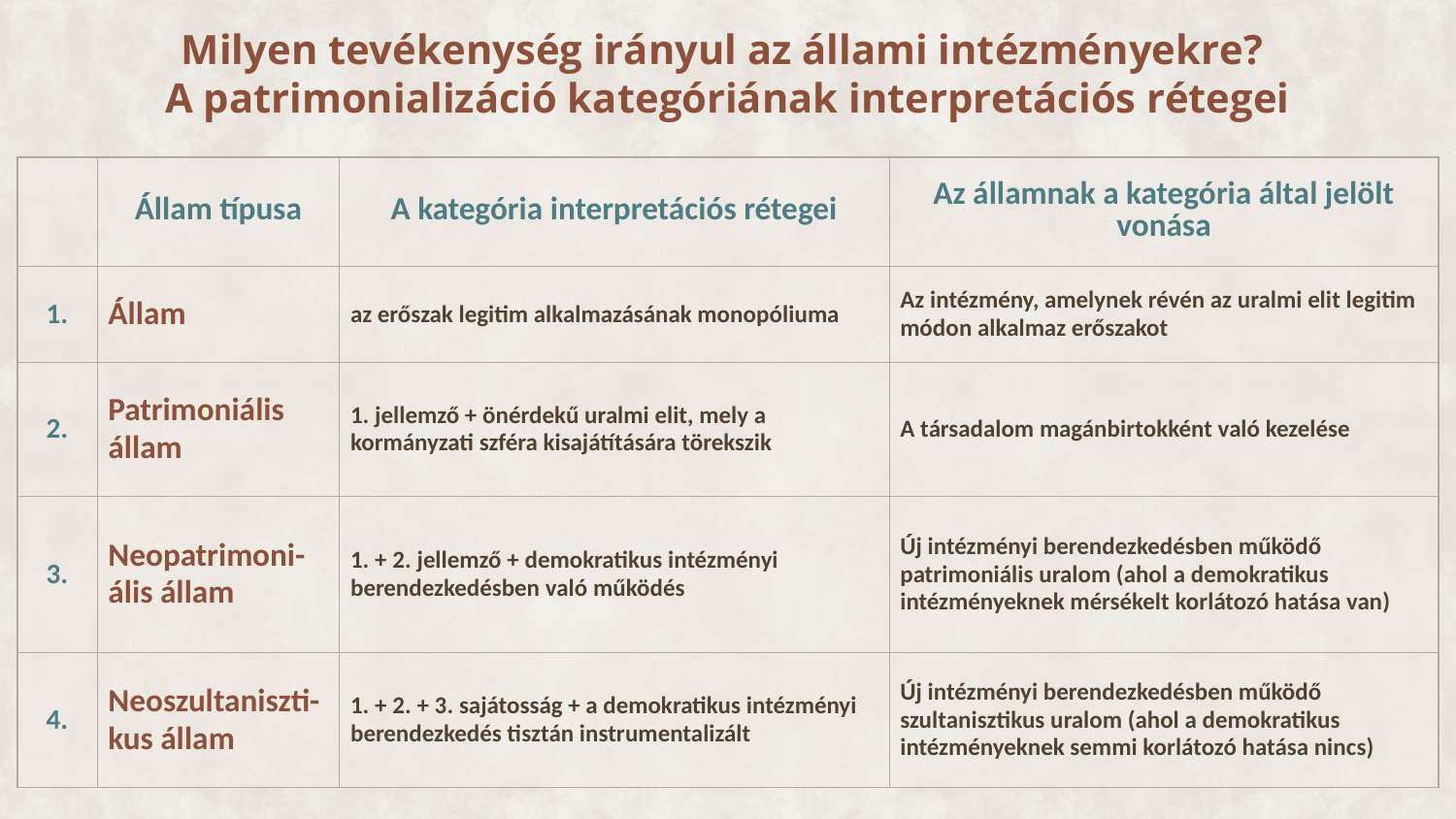

# Milyen tevékenység irányul az állami intézményekre? A patrimonializáció kategóriának interpretációs rétegei
|  | Állam típusa | A kategória interpretációs rétegei | Az államnak a kategória által jelölt vonása |
| --- | --- | --- | --- |
| 1. | Állam | az erőszak legitim alkalmazásának monopóliuma | Az intézmény, amelynek révén az uralmi elit legitim módon alkalmaz erőszakot |
| 2. | Patrimoniális állam | 1. jellemző + önérdekű uralmi elit, mely a kormányzati szféra kisajátítására törekszik | A társadalom magánbirtokként való kezelése |
| 3. | Neopatrimoni-ális állam | 1. + 2. jellemző + demokratikus intézményi berendezkedésben való működés | Új intézményi berendezkedésben működő patrimoniális uralom (ahol a demokratikus intézményeknek mérsékelt korlátozó hatása van) |
| 4. | Neoszultaniszti-kus állam | 1. + 2. + 3. sajátosság + a demokratikus intézményi berendezkedés tisztán instrumentalizált | Új intézményi berendezkedésben működő szultanisztikus uralom (ahol a demokratikus intézményeknek semmi korlátozó hatása nincs) |